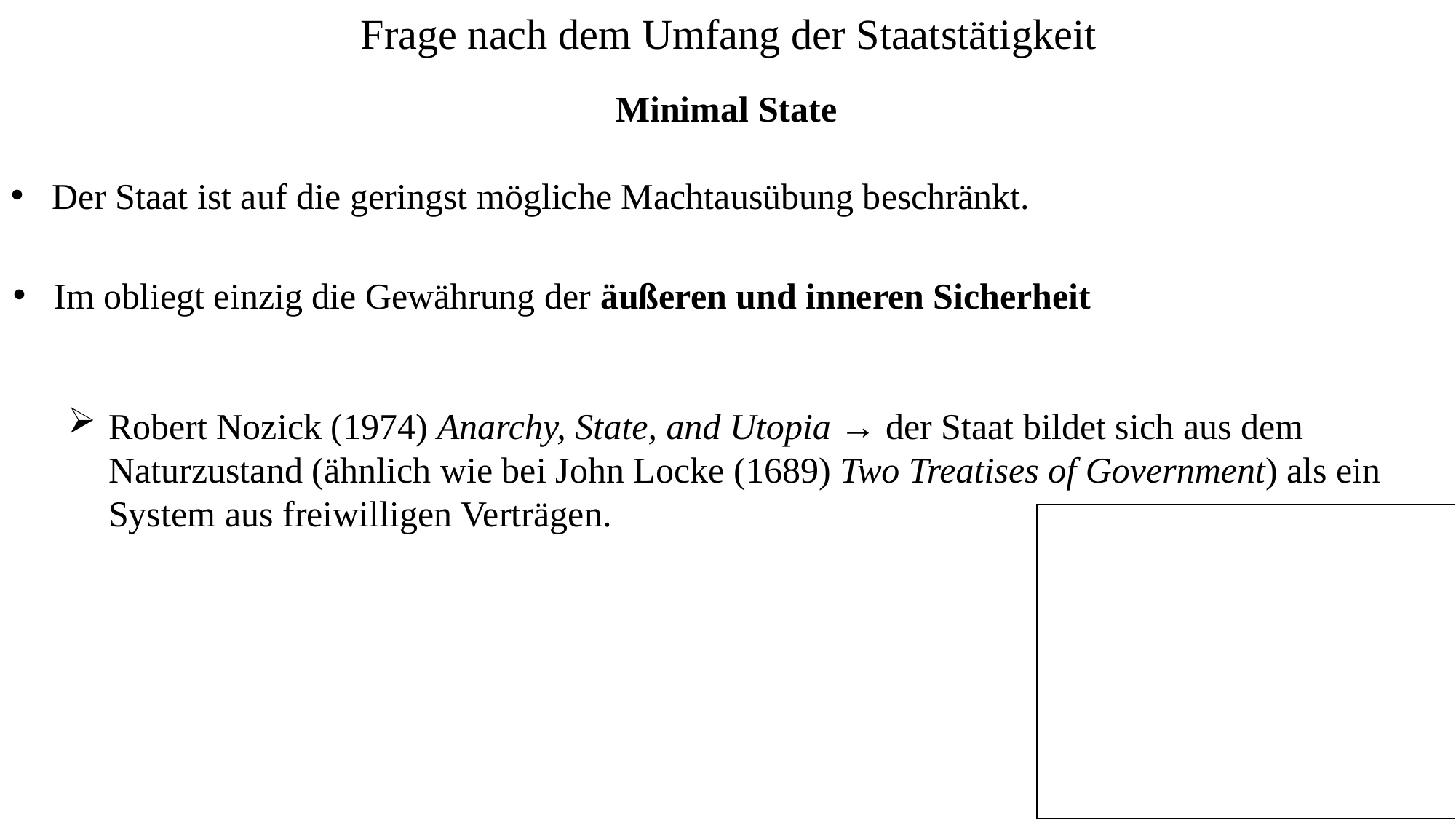

Frage nach dem Umfang der Staatstätigkeit
Minimal State

Der Staat ist auf die geringst mögliche Machtausübung beschränkt.

Im obliegt einzig die Gewährung der äußeren und inneren Sicherheit

Robert Nozick (1974) Anarchy, State, and Utopia → der Staat bildet sich aus dem Naturzustand (ähnlich wie bei John Locke (1689) Two Treatises of Government) als ein System aus freiwilligen Verträgen.